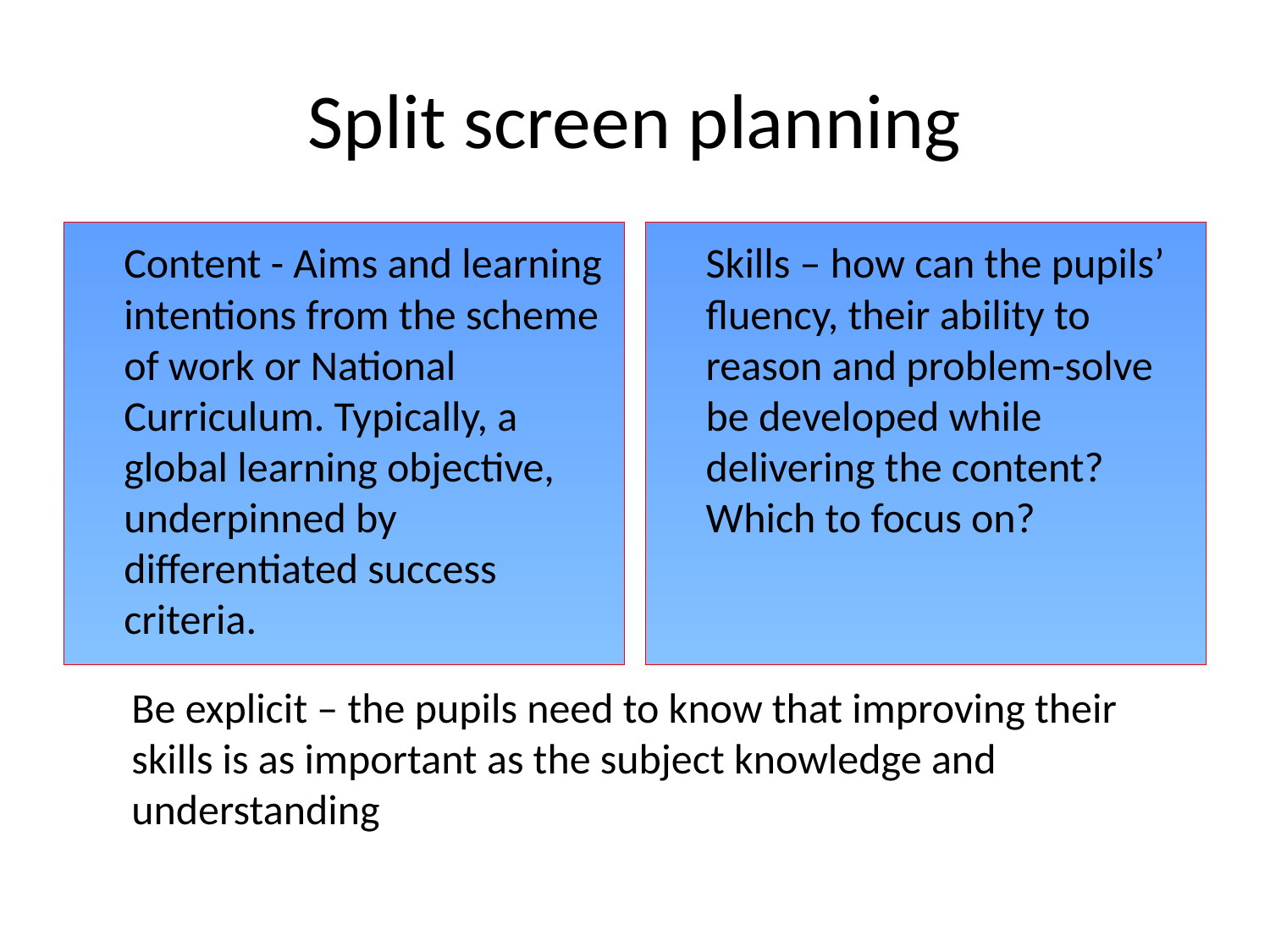

# Split screen planning
	Skills – how can the pupils’ fluency, their ability to reason and problem-solve be developed while delivering the content? Which to focus on?
	Content - Aims and learning intentions from the scheme of work or National Curriculum. Typically, a global learning objective, underpinned by differentiated success criteria.
Be explicit – the pupils need to know that improving their skills is as important as the subject knowledge and understanding